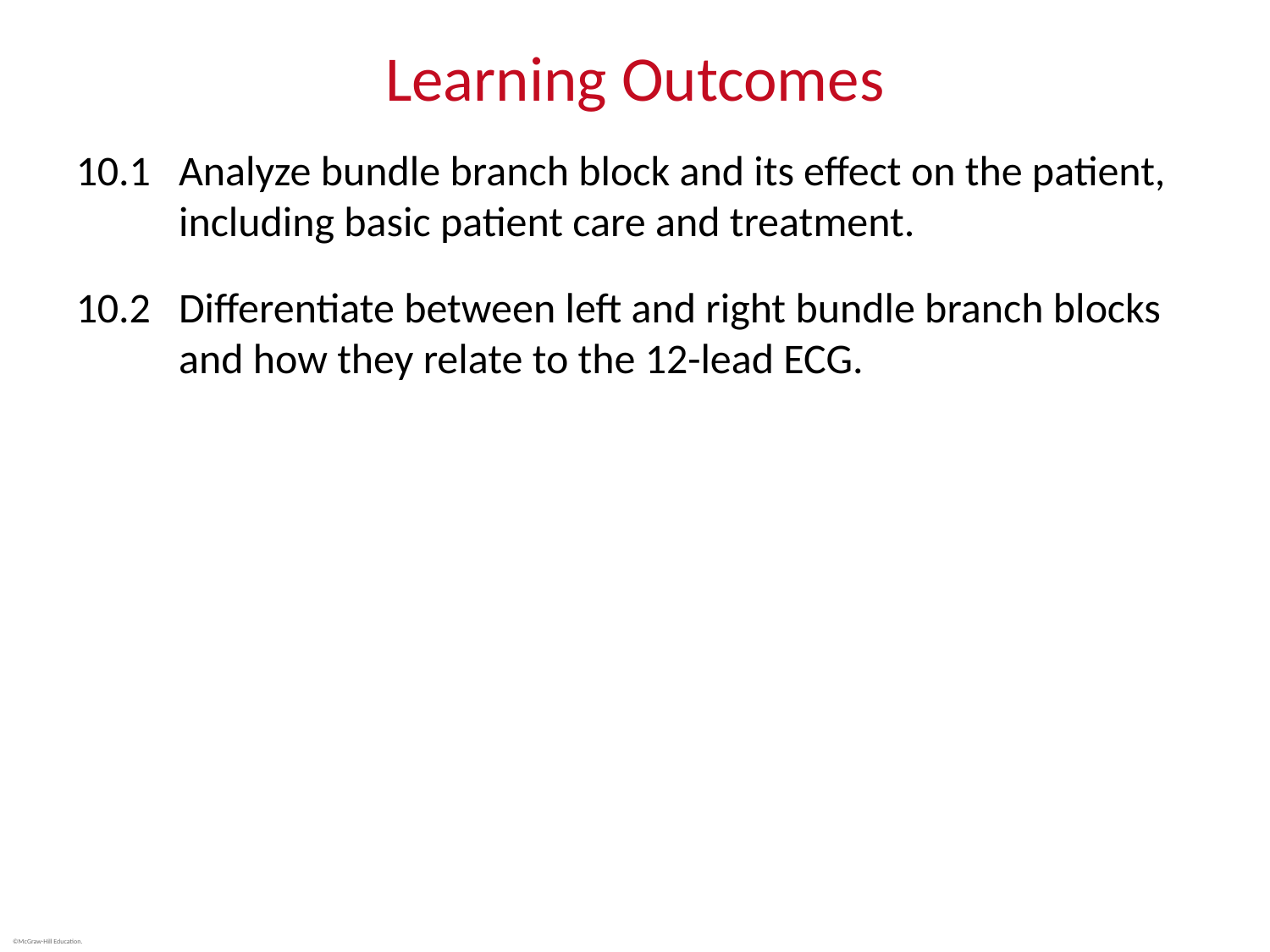

# Learning Outcomes
10.1	Analyze bundle branch block and its effect on the patient, including basic patient care and treatment.
10.2	Differentiate between left and right bundle branch blocks and how they relate to the 12-lead ECG.